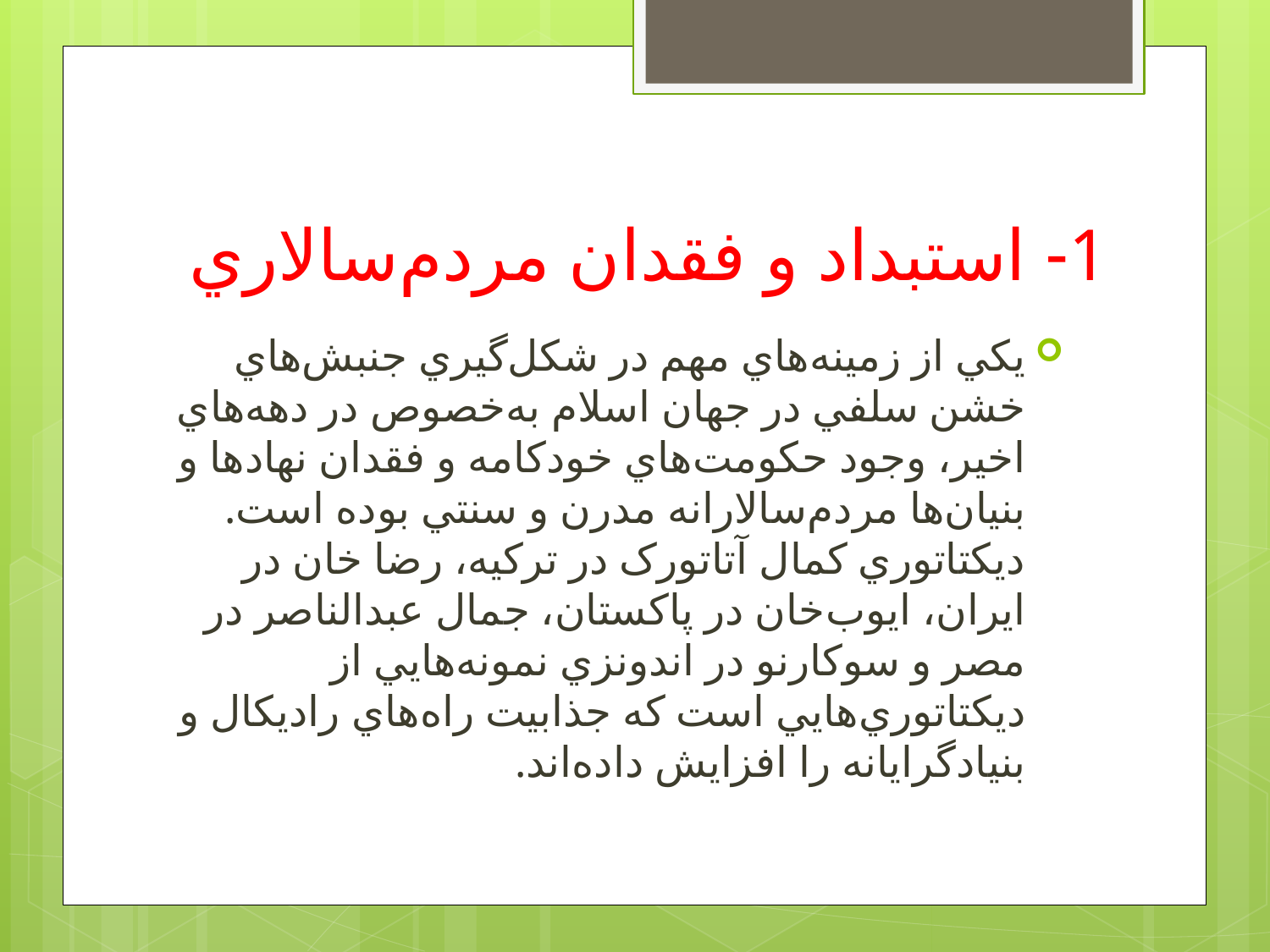

# 1- استبداد و فقدان مردم‌سالاري
يکي از زمينه‌هاي مهم در شکل‌گيري جنبش‌هاي خشن سلفي در جهان اسلام به‌خصوص در دهه‌هاي اخير، وجود حکومت‌هاي خودکامه و فقدان نهادها و بنيا‌ن‌ها مردم‌سالارانه مدرن و سنتي بوده است. ديکتاتوري کمال آتاتورک در ترکيه، رضا خان در ايران، ايوب‌خان در پاکستان، جمال عبدالناصر در مصر و سوکارنو در اندونزي نمونه‌هايي از ديکتاتوري‌هايي است که جذابيت راه‌هاي راديکال و بنيادگرايانه را افزايش داده‌اند.